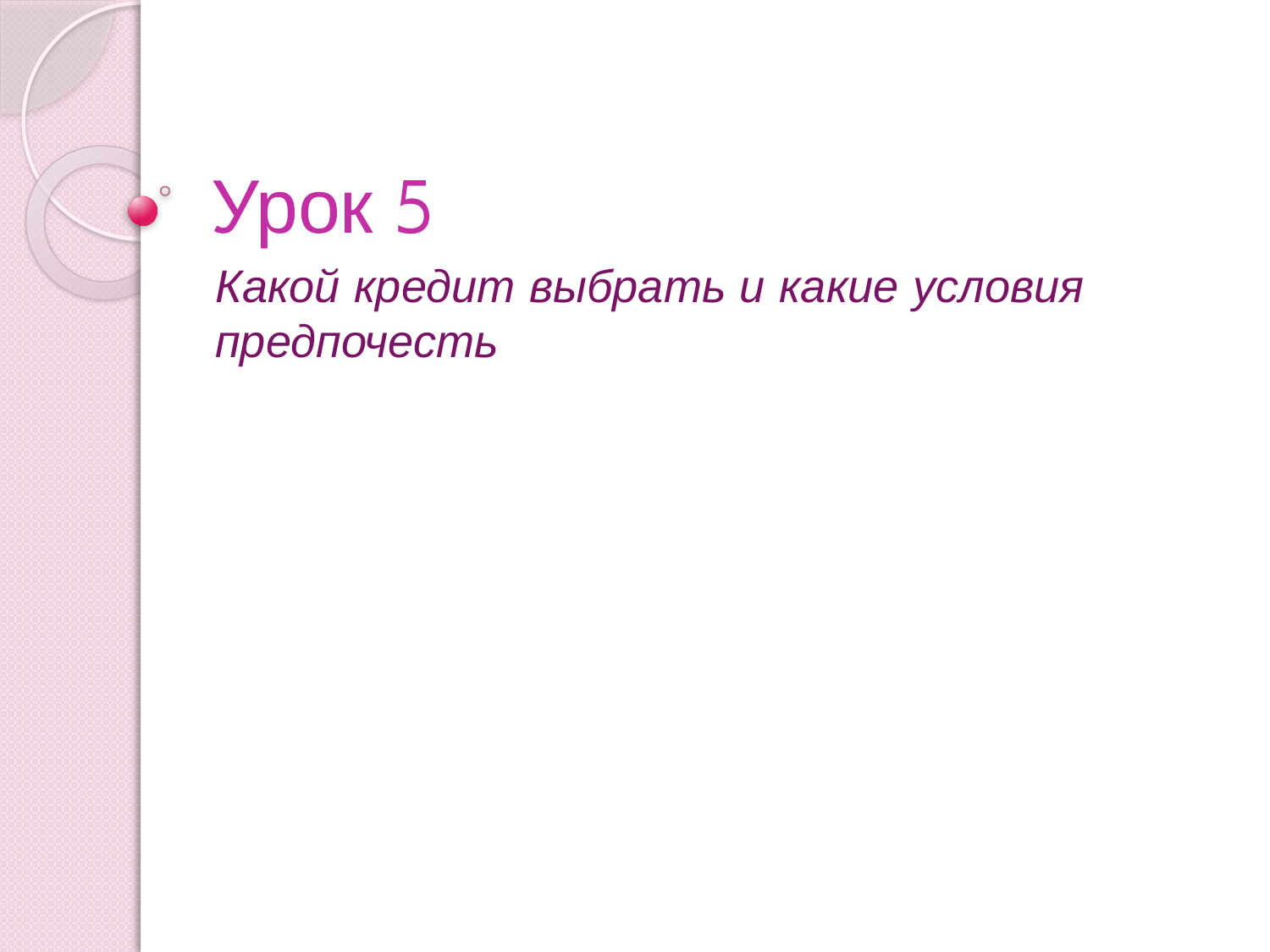

# Урок 5
Какой кредит выбрать и какие условия предпочесть